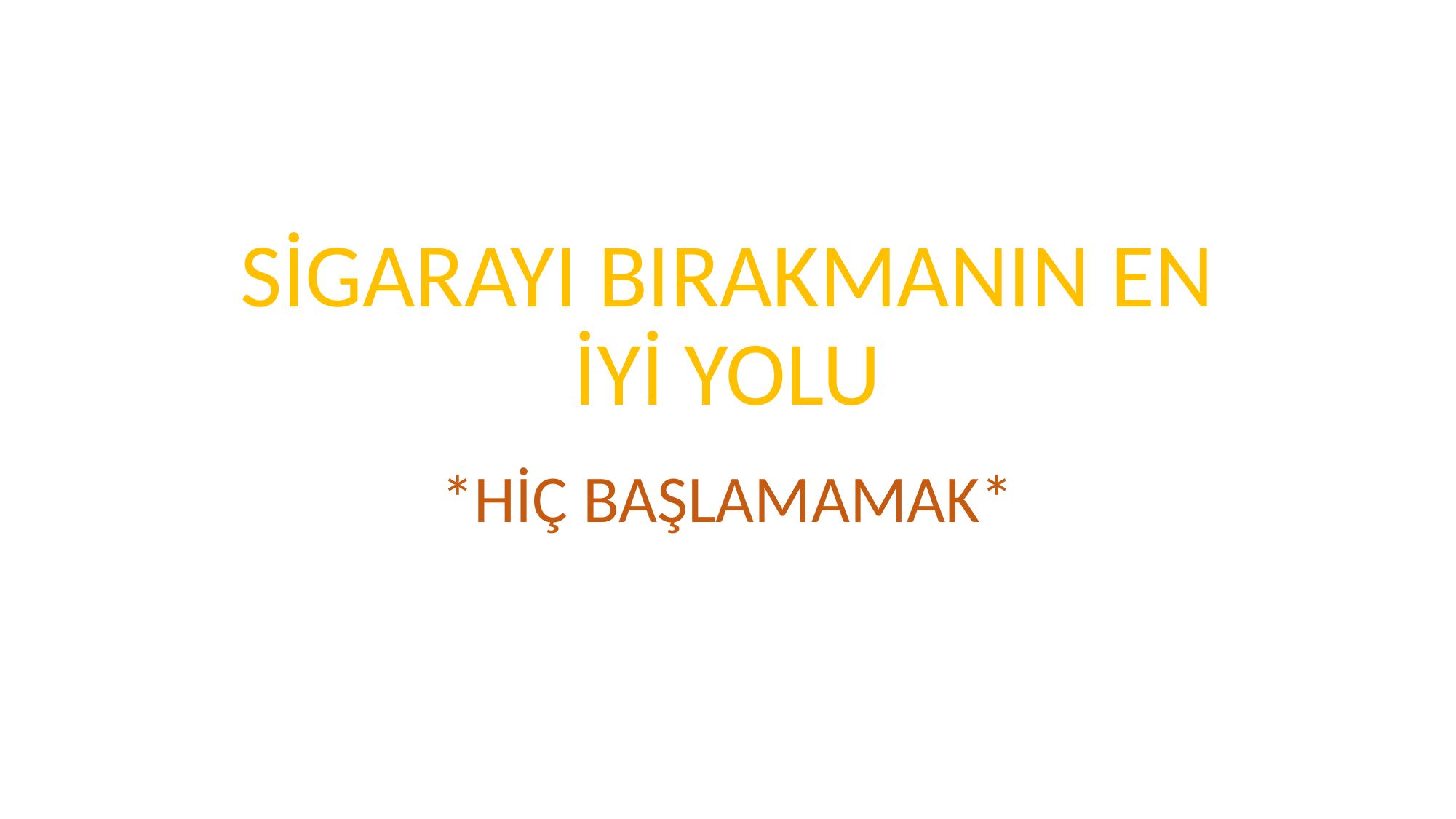

# SİGARAYI BIRAKMANIN EN İYİ YOLU
*HİÇ BAŞLAMAMAK*